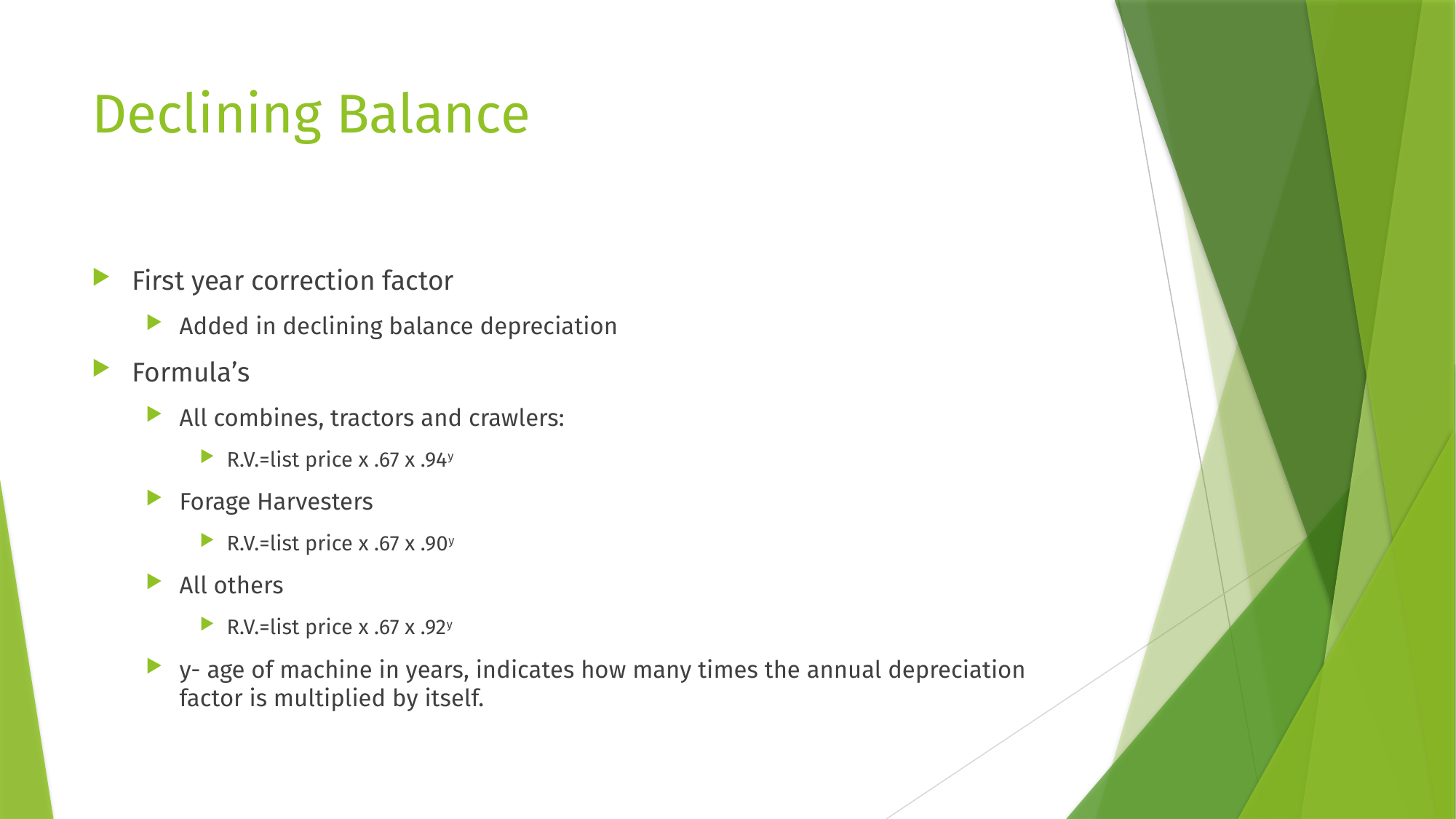

# Declining Balance
First year correction factor
Added in declining balance depreciation
Formula’s
All combines, tractors and crawlers:
R.V.=list price x .67 x .94y
Forage Harvesters
R.V.=list price x .67 x .90y
All others
R.V.=list price x .67 x .92y
y- age of machine in years, indicates how many times the annual depreciation factor is multiplied by itself.